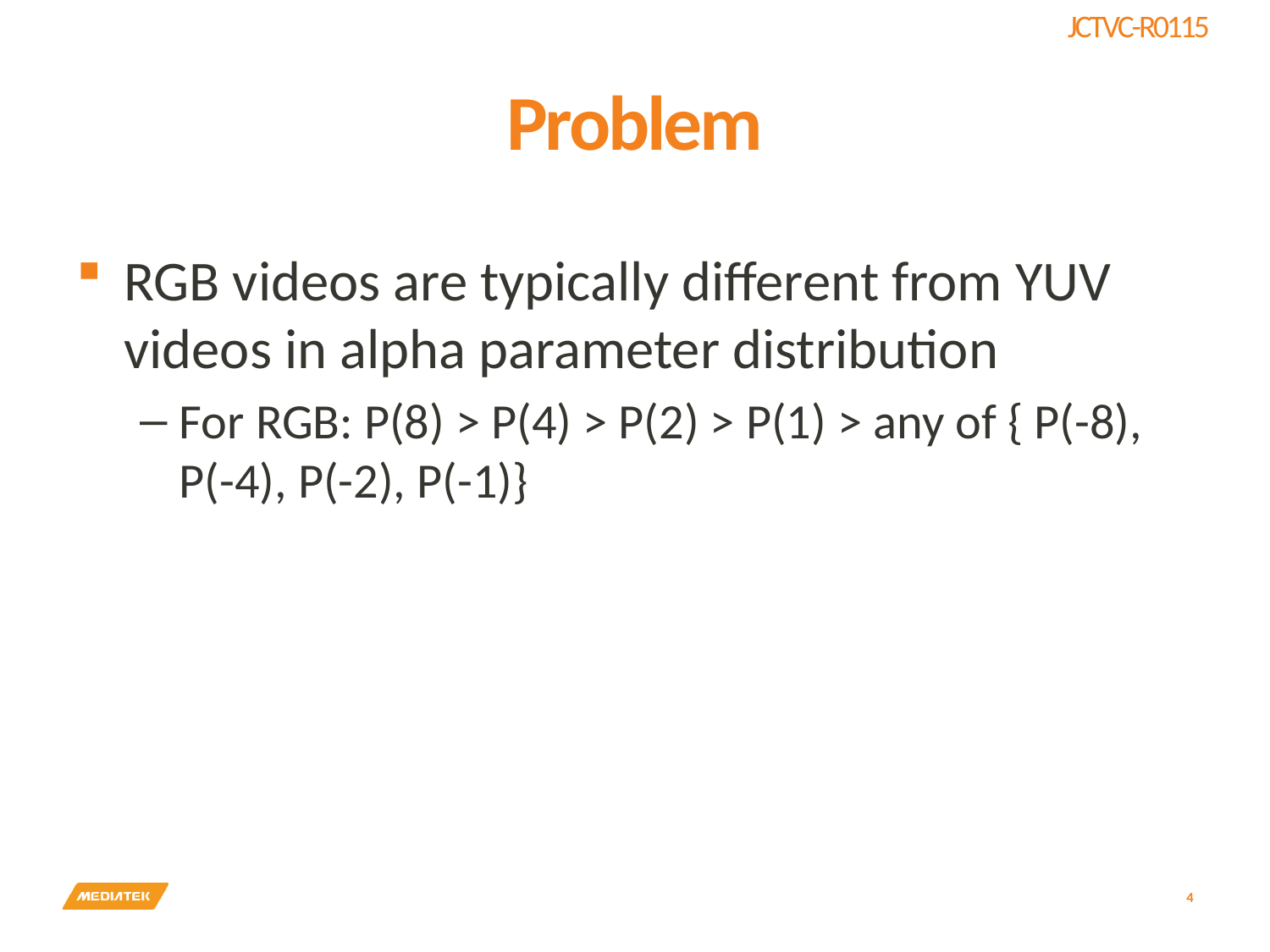

# Problem
RGB videos are typically different from YUV videos in alpha parameter distribution
For RGB: P(8) > P(4) > P(2) > P(1) > any of { P(-8), P(-4), P(-2), P(-1)}
4